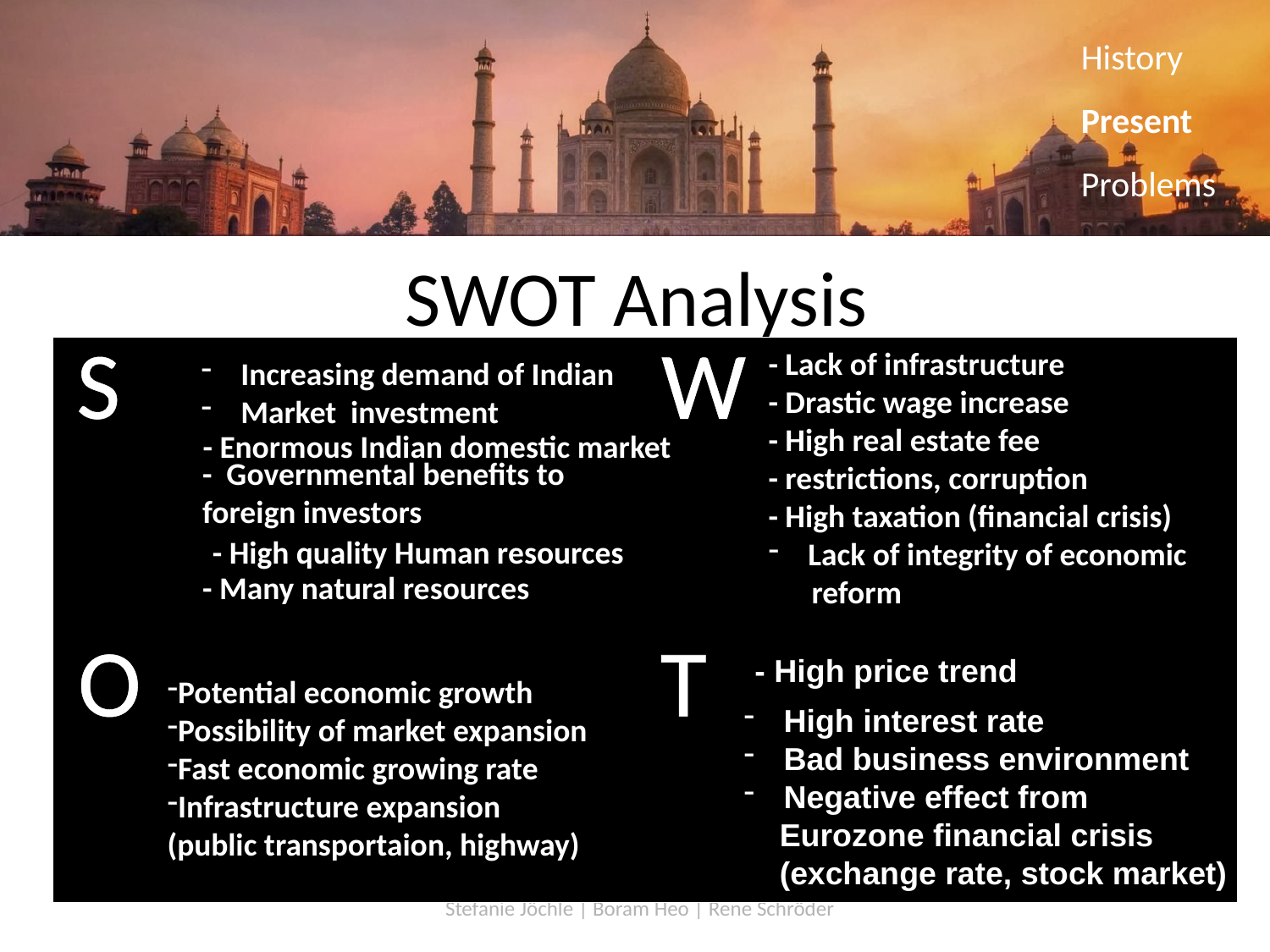

History
Present
Problems
# SWOT Analysis
S
W
- Lack of infrastructure
- Drastic wage increase
- High real estate fee
- restrictions, corruption
- High taxation (financial crisis)
Lack of integrity of economic
      reform
Increasing demand of Indian
Market  investment

- Enormous Indian domestic market

-  Governmental benefits to foreign investors

- Many natural resources

- High price trend
High interest rate
Bad business environment
Negative effect from
    Eurozone financial crisis
    (exchange rate, stock market)

- High quality Human resources
O
T
Potential economic growth
Possibility of market expansion
Fast economic growing rate
Infrastructure expansion
(public transportaion, highway)

Stefanie Jöchle | Boram Heo | Rene Schröder